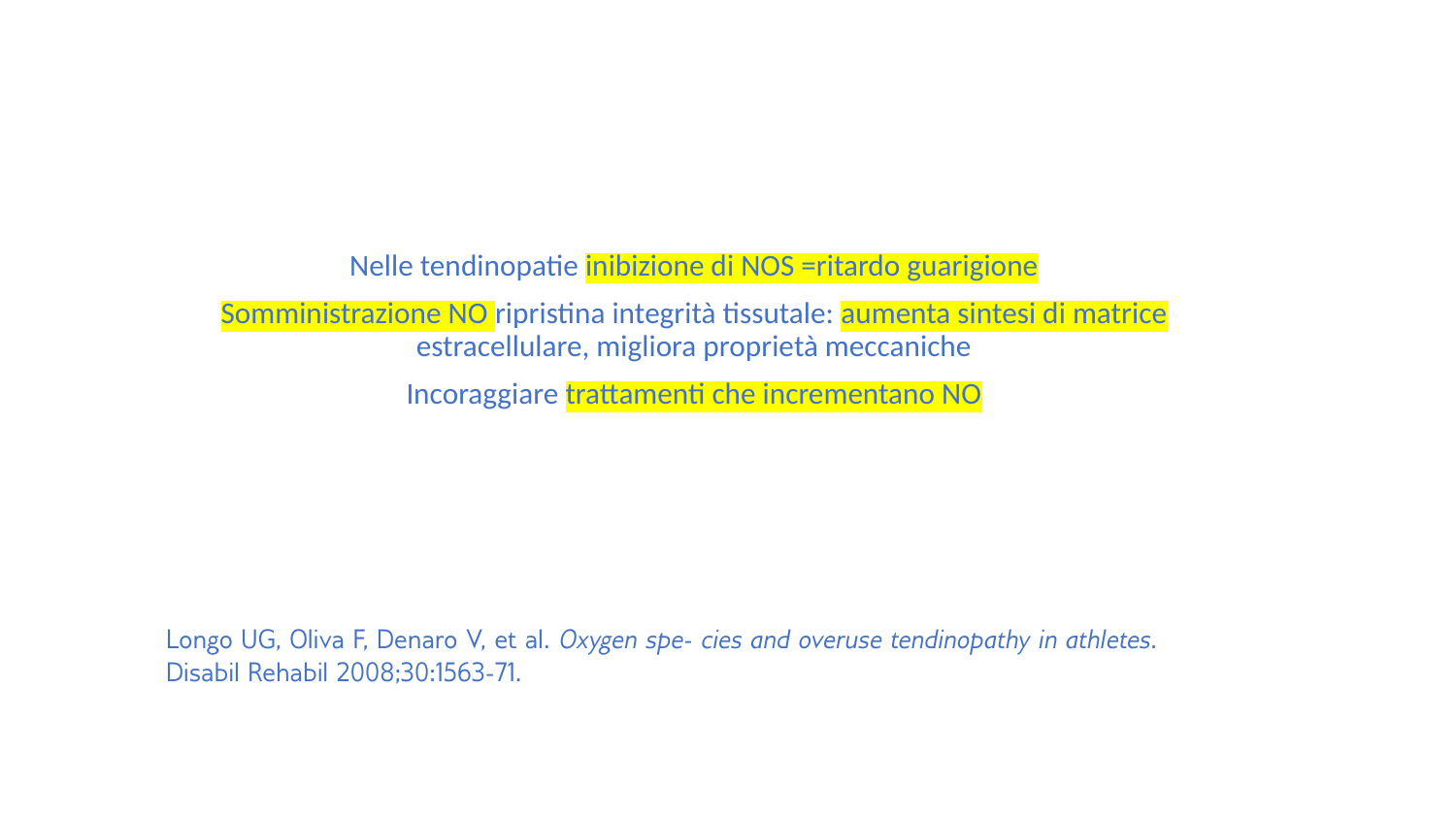

Nelle tendinopatie inibizione di NOS =ritardo guarigione
Somministrazione NO ripristina integrità tissutale: aumenta sintesi di matrice estracellulare, migliora proprietà meccaniche
Incoraggiare trattamenti che incrementano NO

Longo UG, Oliva F, Denaro V, et al. Oxygen spe- cies and overuse tendinopathy in athletes.
Disabil Rehabil 2008;30:1563-71.